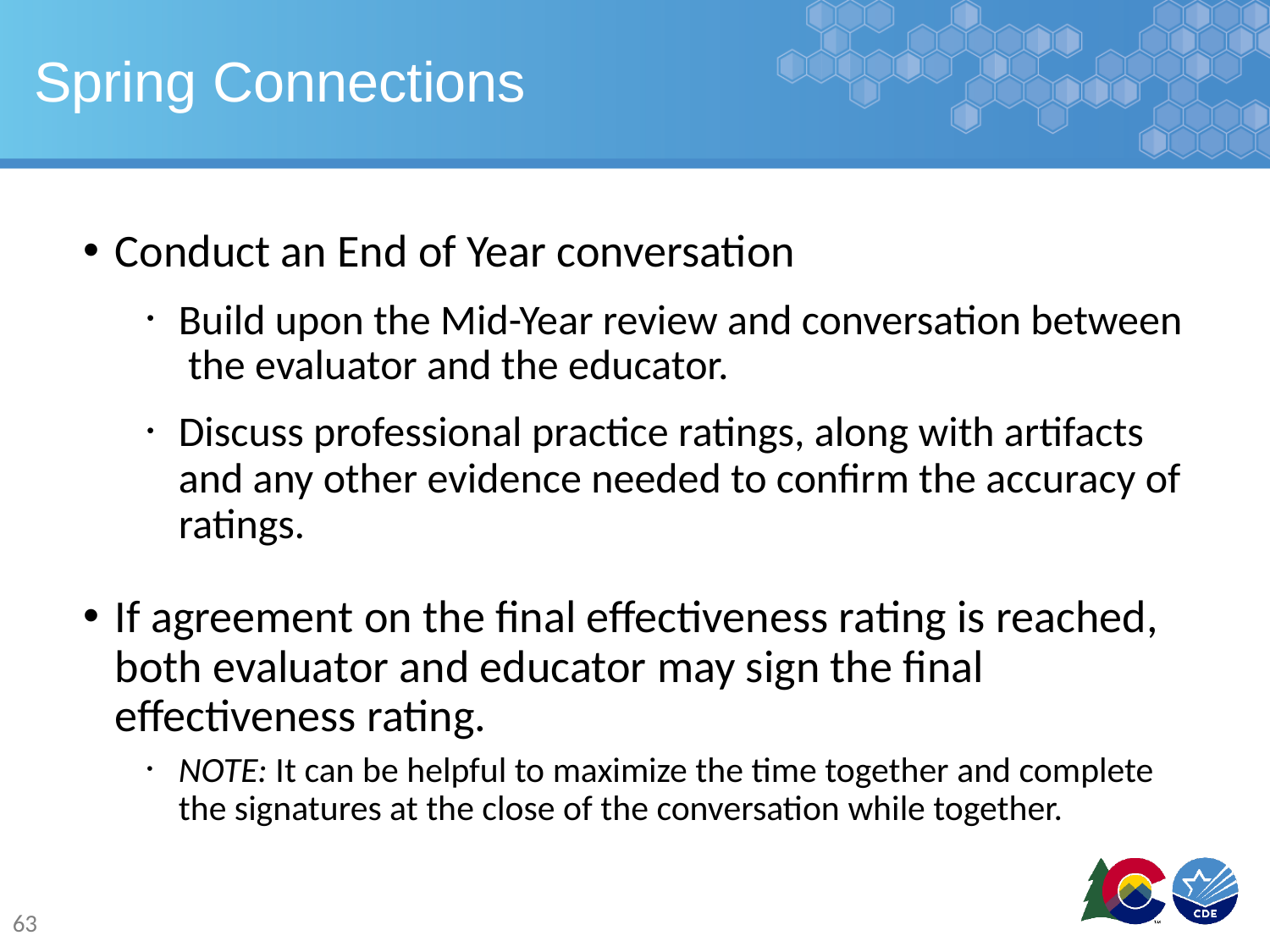

# Spring Connections
Conduct an End of Year conversation
Build upon the Mid-Year review and conversation between  the evaluator and the educator.
Discuss professional practice ratings, along with artifacts and any other evidence needed to confirm the accuracy of ratings.

If agreement on the final effectiveness rating is reached, both evaluator and educator may sign the final effectiveness rating.
NOTE: It can be helpful to maximize the time together and complete the signatures at the close of the conversation while together.

63